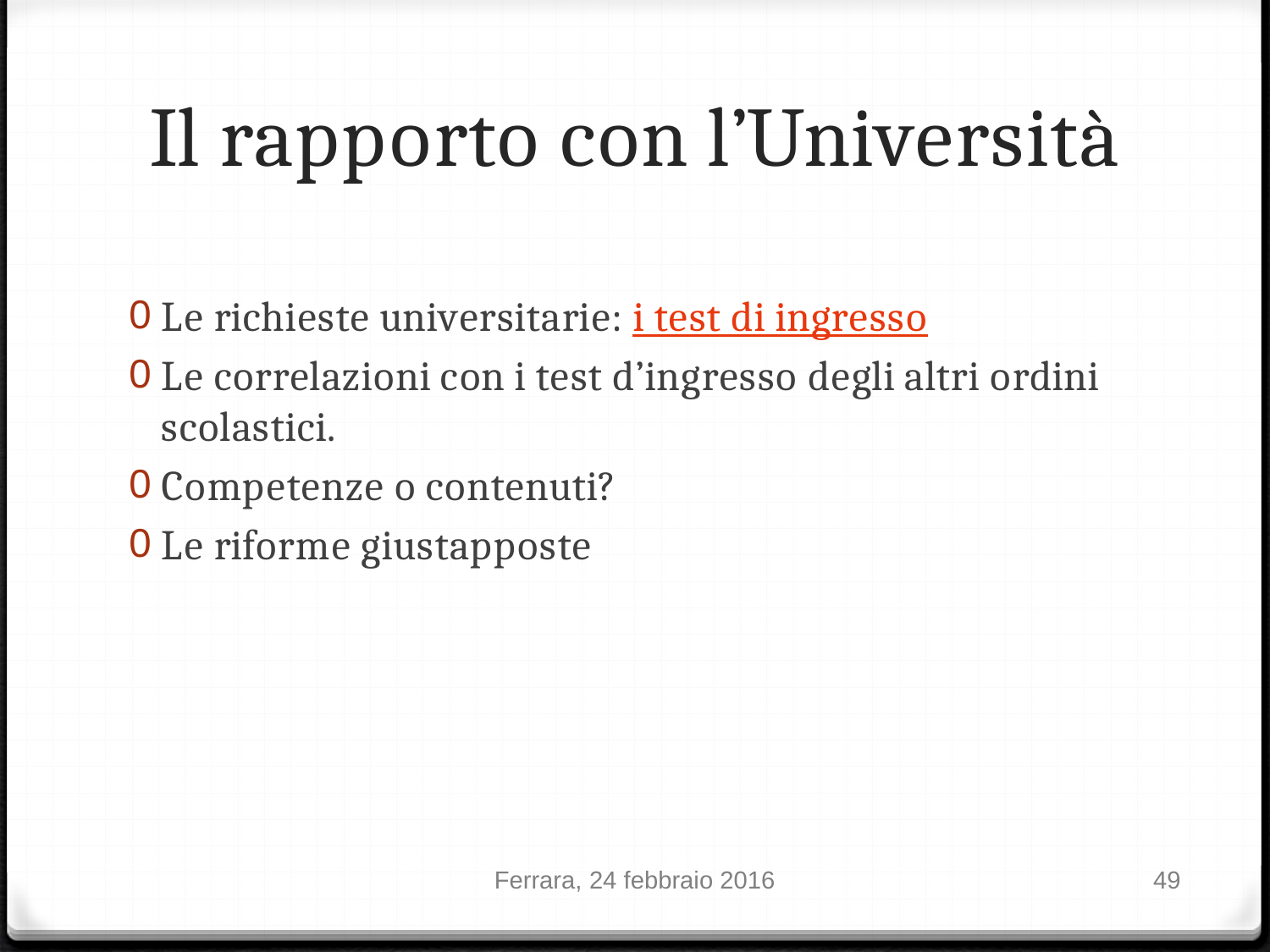

# Il rapporto con l’Università
Le richieste universitarie: i test di ingresso
Le correlazioni con i test d’ingresso degli altri ordini scolastici.
Competenze o contenuti?
Le riforme giustapposte

Ferrara, 24 febbraio 2016
49